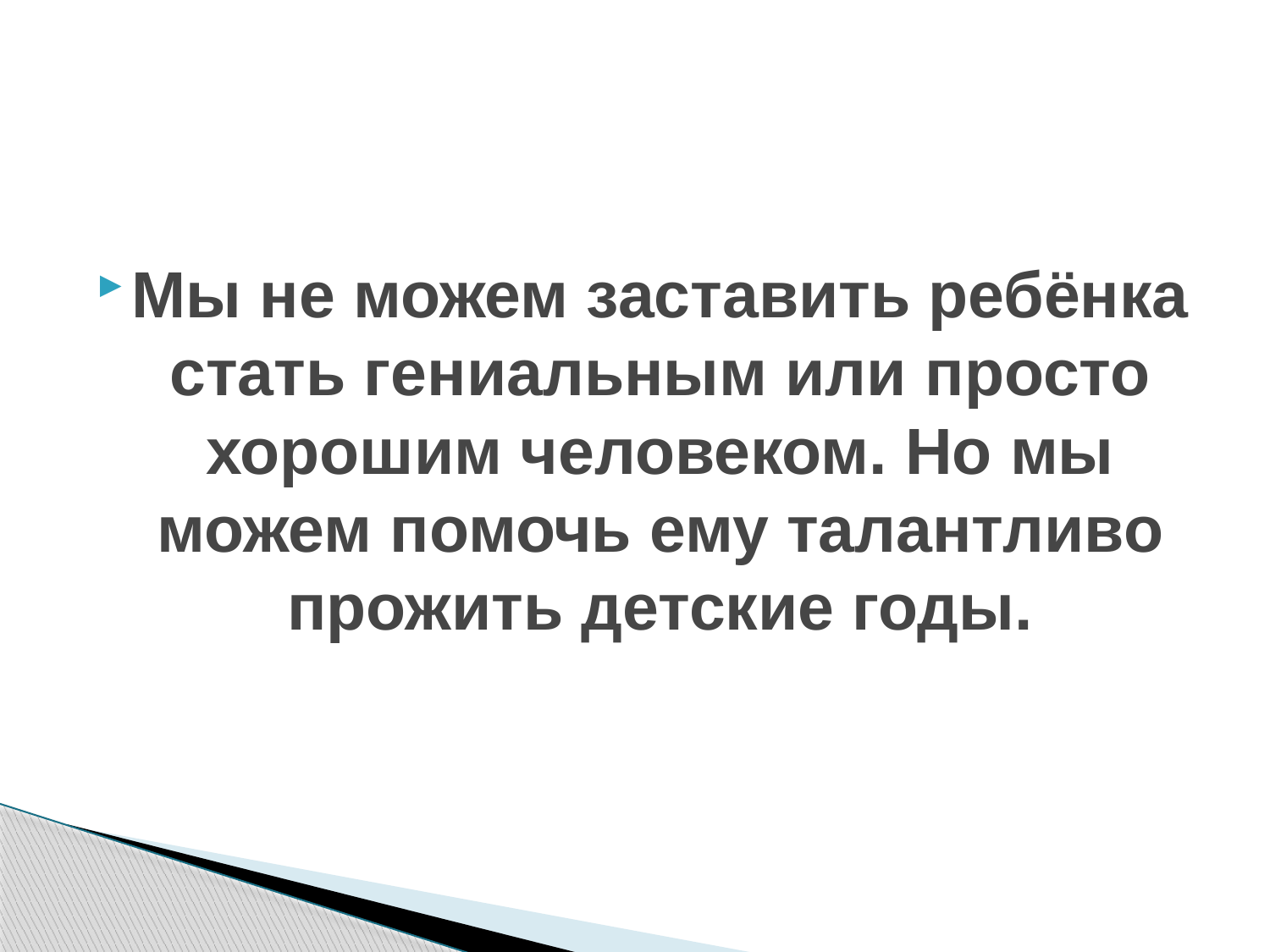

Мы не можем заставить ребёнка стать гениальным или просто хорошим человеком. Но мы можем помочь ему талантливо прожить детские годы.